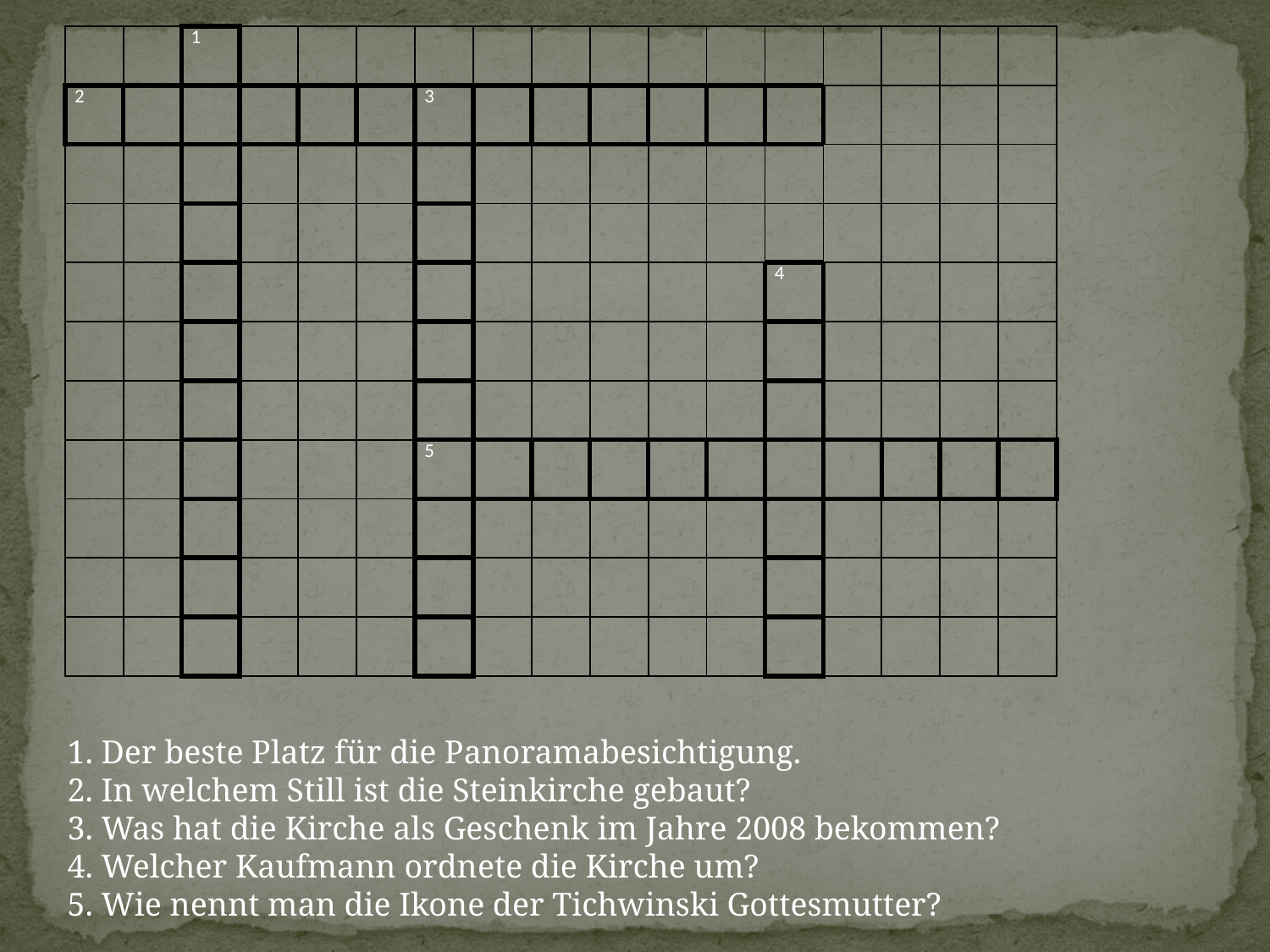

|  |  | 1 |  |  |  |  |  |  |  |  |  |  |  |  |  |  |
| --- | --- | --- | --- | --- | --- | --- | --- | --- | --- | --- | --- | --- | --- | --- | --- | --- |
| 2 |  |  |  |  |  | 3 |  |  |  |  |  |  |  |  |  |  |
|  |  |  |  |  |  |  |  |  |  |  |  |  |  |  |  |  |
|  |  |  |  |  |  |  |  |  |  |  |  |  |  |  |  |  |
|  |  |  |  |  |  |  |  |  |  |  |  | 4 |  |  |  |  |
|  |  |  |  |  |  |  |  |  |  |  |  |  |  |  |  |  |
|  |  |  |  |  |  |  |  |  |  |  |  |  |  |  |  |  |
|  |  |  |  |  |  | 5 |  |  |  |  |  |  |  |  |  |  |
|  |  |  |  |  |  |  |  |  |  |  |  |  |  |  |  |  |
|  |  |  |  |  |  |  |  |  |  |  |  |  |  |  |  |  |
|  |  |  |  |  |  |  |  |  |  |  |  |  |  |  |  |  |
1. Der beste Platz für die Panoramabesichtigung.
2. In welchem Still ist die Steinkirche gebaut?
3. Was hat die Kirche als Geschenk im Jahre 2008 bekommen?
4. Welcher Kaufmann ordnete die Kirche um?
5. Wie nennt man die Ikone der Tichwinski Gottesmutter?